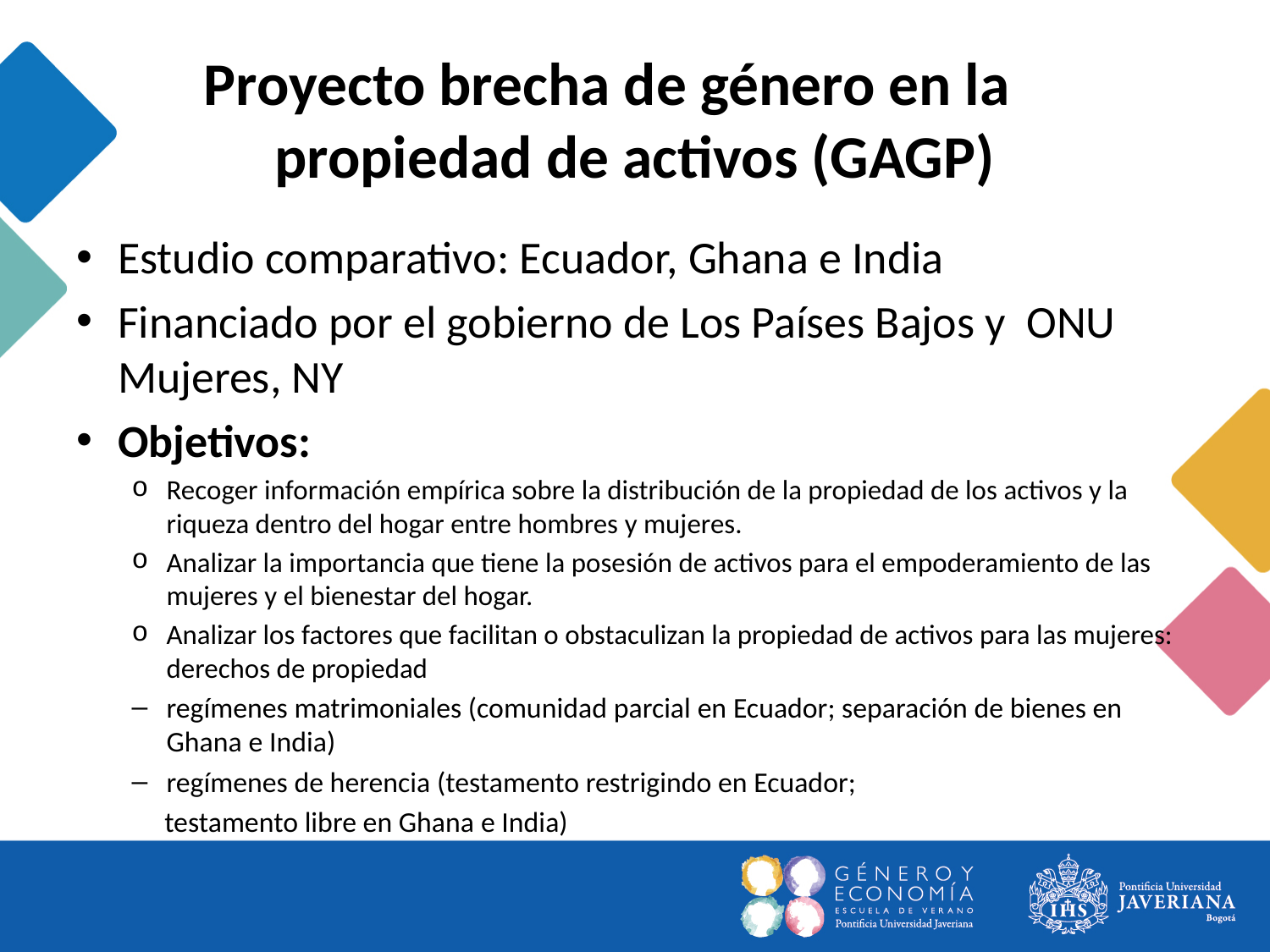

# Proyecto brecha de género en la     propiedad de activos (GAGP)
Estudio comparativo: Ecuador, Ghana e India
Financiado por el gobierno de Los Países Bajos y  ONU Mujeres, NY
Objetivos:
Recoger información empírica sobre la distribución de la propiedad de los activos y la riqueza dentro del hogar entre hombres y mujeres.
Analizar la importancia que tiene la posesión de activos para el empoderamiento de las mujeres y el bienestar del hogar.
Analizar los factores que facilitan o obstaculizan la propiedad de activos para las mujeres:  derechos de propiedad
regímenes matrimoniales (comunidad parcial en Ecuador; separación de bienes en Ghana e India)
regímenes de herencia (testamento restrigindo en Ecuador;
     testamento libre en Ghana e India)